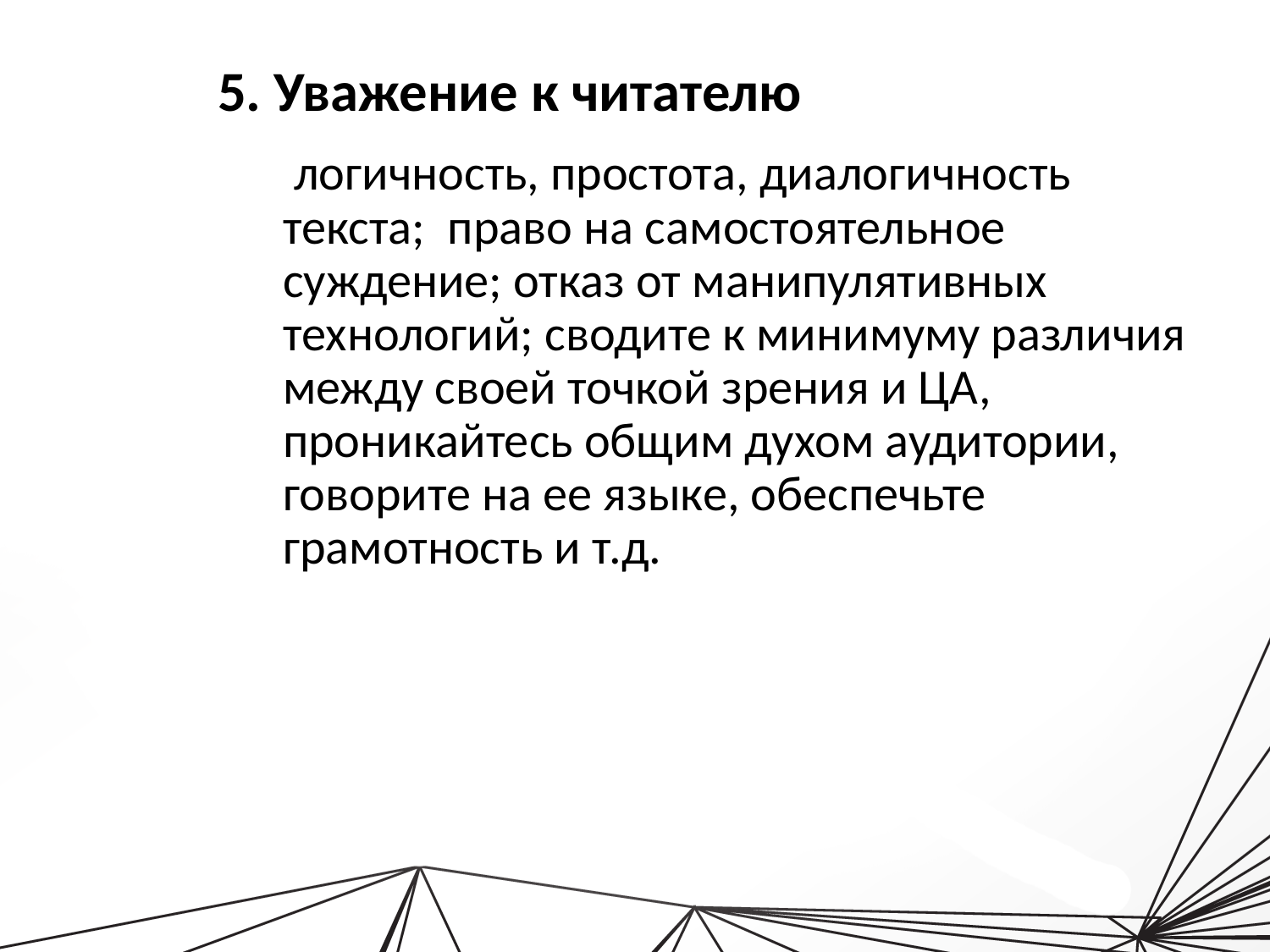

5. Уважение к читателю
      логичность, простота, диалогичность текста;  право на самостоятельное суждение; отказ от манипулятивных технологий; сводите к минимуму различия между своей точкой зрения и ЦА, проникайтесь общим духом аудитории, говорите на ее языке, обеспечьте грамотность и т.д.